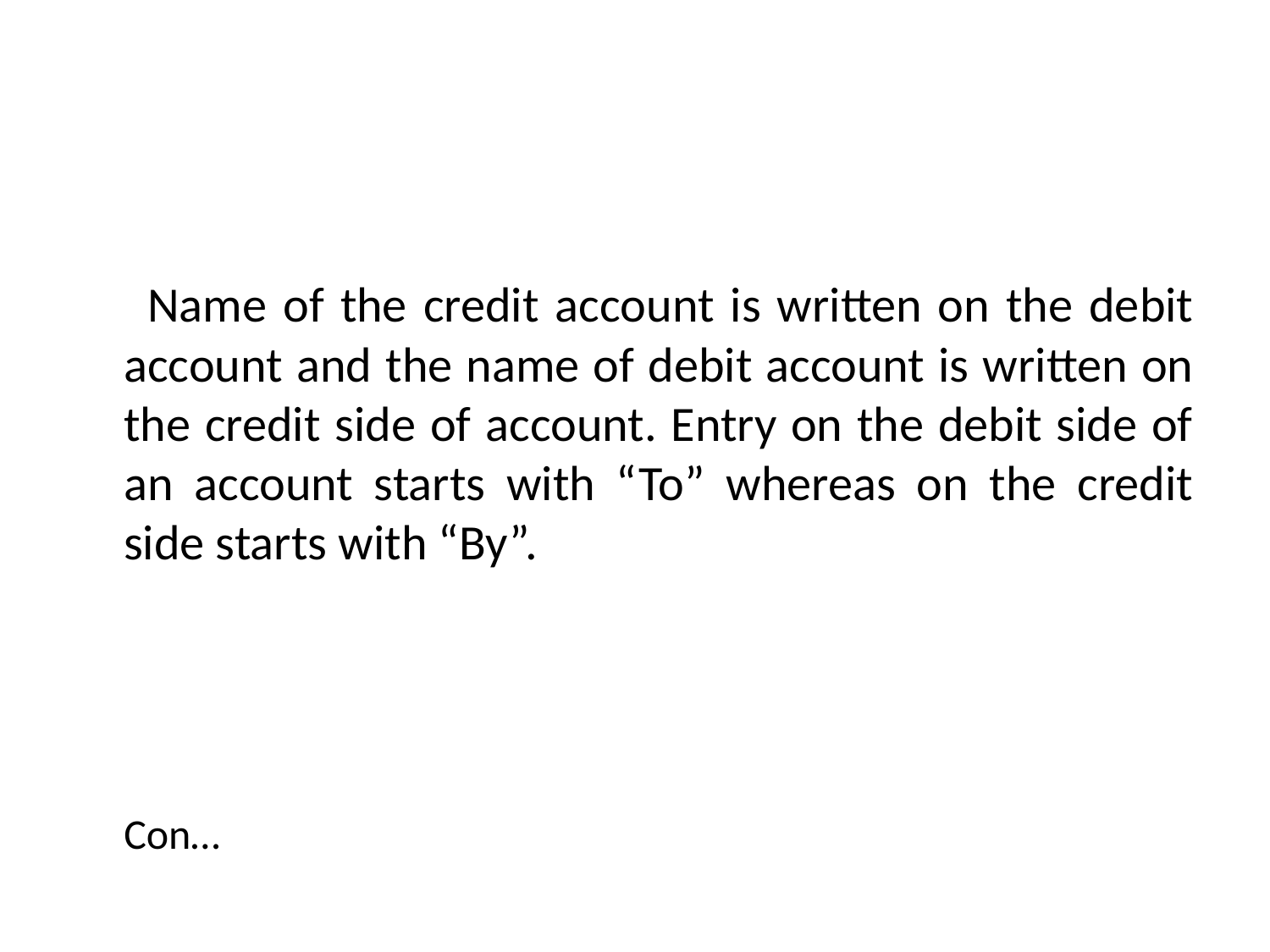

Name of the credit account is written on the debit account and the name of debit account is written on the credit side of account. Entry on the debit side of an account starts with “To” whereas on the credit side starts with “By”.

							                 Con…